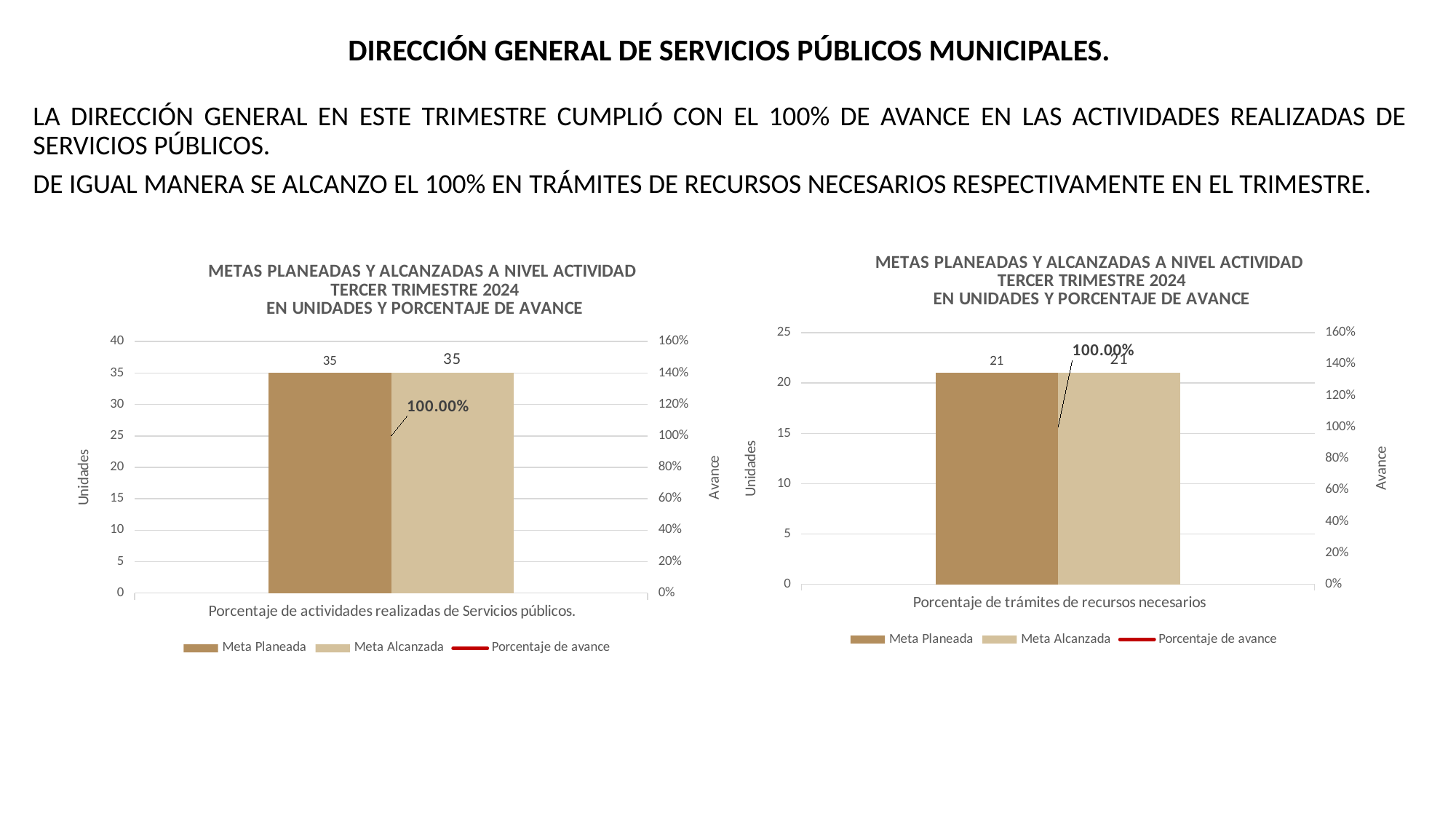

DIRECCIÓN GENERAL DE SERVICIOS PÚBLICOS MUNICIPALES.

LA DIRECCIÓN GENERAL EN ESTE TRIMESTRE CUMPLIÓ CON EL 100% DE AVANCE EN LAS ACTIVIDADES REALIZADAS DE SERVICIOS PÚBLICOS.
DE IGUAL MANERA SE ALCANZO EL 100% EN TRÁMITES DE RECURSOS NECESARIOS RESPECTIVAMENTE EN EL TRIMESTRE.

### Chart: METAS PLANEADAS Y ALCANZADAS A NIVEL ACTIVIDAD
TERCER TRIMESTRE 2024
EN UNIDADES Y PORCENTAJE DE AVANCE

| Category | Meta Planeada | Meta Alcanzada |  |
|---|---|---|---|
|  Porcentaje de trámites de recursos necesarios | 21.0 | 21.0 | 1.0 |

### Chart: METAS PLANEADAS Y ALCANZADAS A NIVEL ACTIVIDAD
TERCER TRIMESTRE 2024
EN UNIDADES Y PORCENTAJE DE AVANCE

| Category | Meta Planeada | Meta Alcanzada |  |
|---|---|---|---|
|  Porcentaje de actividades realizadas de Servicios públicos. | 35.0 | 35.0 | 1.0 |